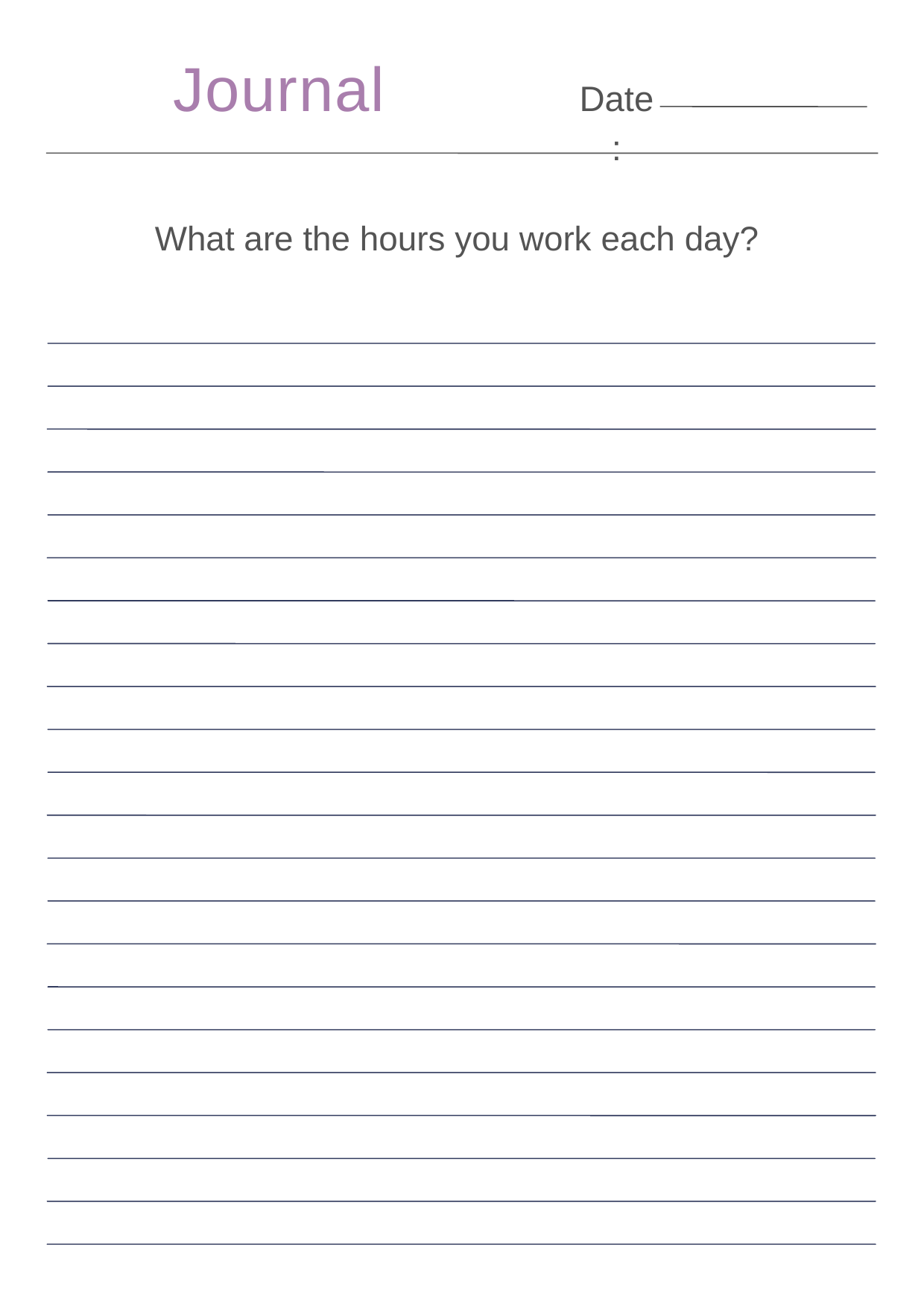

Journal
Date:

What are the hours you work each day?